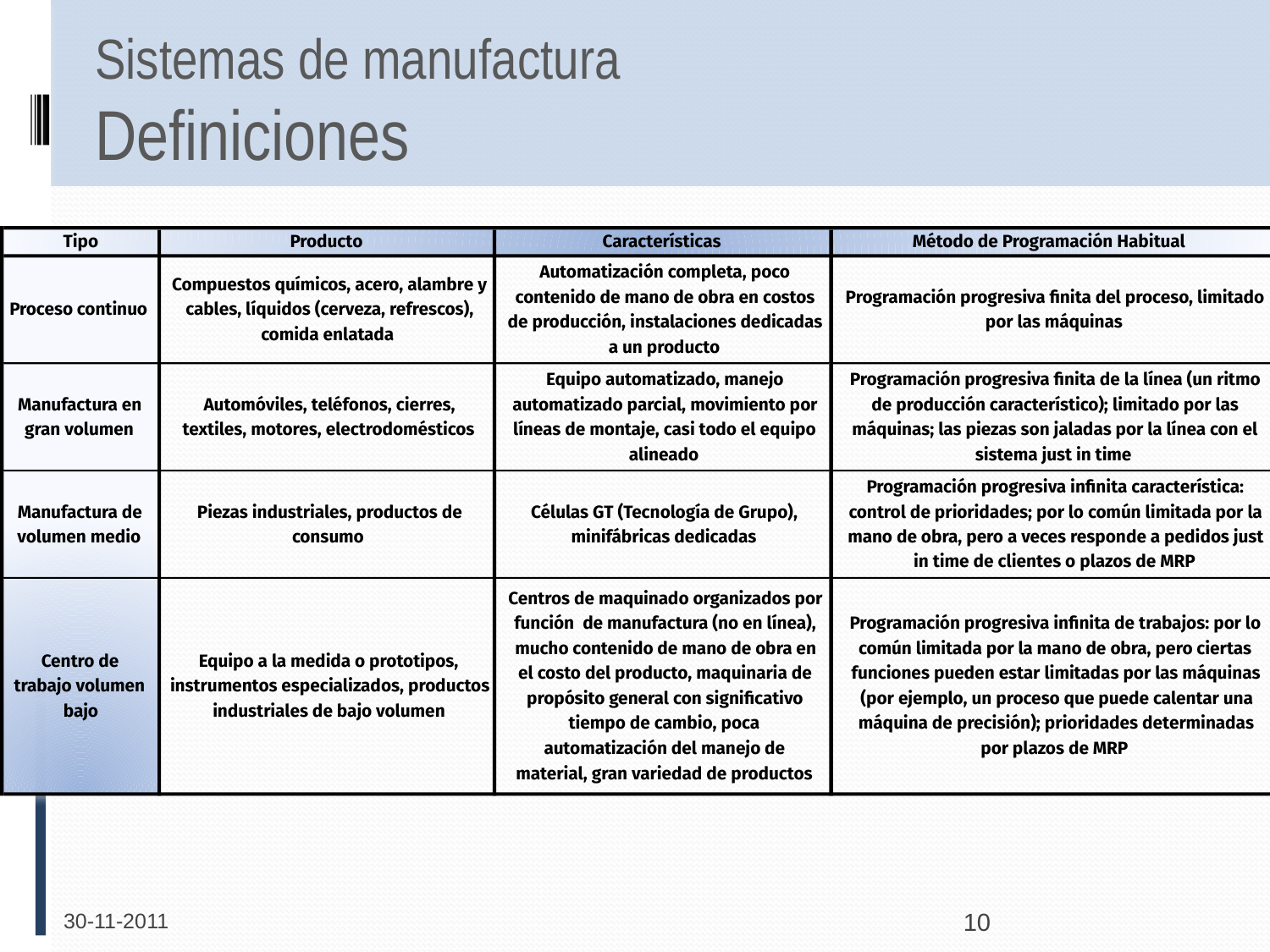

# Sistemas de manufactura Definiciones

Tipo
Producto
Características
Método de Programación Habitual

Automatización completa, poco
Compuestos químicos, acero, alambre y
contenido de mano de obra en costos
Programación progresiva finita del proceso, limitado
Proceso continuo
cables, líquidos (cerveza, refrescos),
de producción, instalaciones dedicadas
por las máquinas
comida enlatada
a un producto

Equipo automatizado, manejo
Programación progresiva finita de la línea (un ritmo
Manufactura en
Automóviles, teléfonos, cierres,
automatizado parcial, movimiento por
de producción característico); limitado por las
gran volumen
textiles, motores, electrodomésticos
líneas de montaje, casi todo el equipo
máquinas; las piezas son jaladas por la línea con el
alineado
sistema just in time

Programación progresiva infinita característica:
Manufactura de
Piezas industriales, productos de
Células GT (Tecnología de Grupo),
control de prioridades; por lo común limitada por la
volumen medio
consumo
minifábricas dedicadas
mano de obra, pero a veces responde a pedidos just
in time de clientes o plazos de MRP

Centros de maquinado organizados por
función  de manufactura (no en línea),
Programación progresiva infinita de trabajos: por lo
mucho contenido de mano de obra en
común limitada por la mano de obra, pero ciertas
Centro de
Equipo a la medida o prototipos,
el costo del producto, maquinaria de
funciones pueden estar limitadas por las máquinas
trabajo volumen
instrumentos especializados, productos
propósito general con significativo
(por ejemplo, un proceso que puede calentar una
bajo
industriales de bajo volumen
tiempo de cambio, poca
máquina de precisión); prioridades determinadas
automatización del manejo de
por plazos de MRP
material, gran variedad de productos

30-11-2011
10